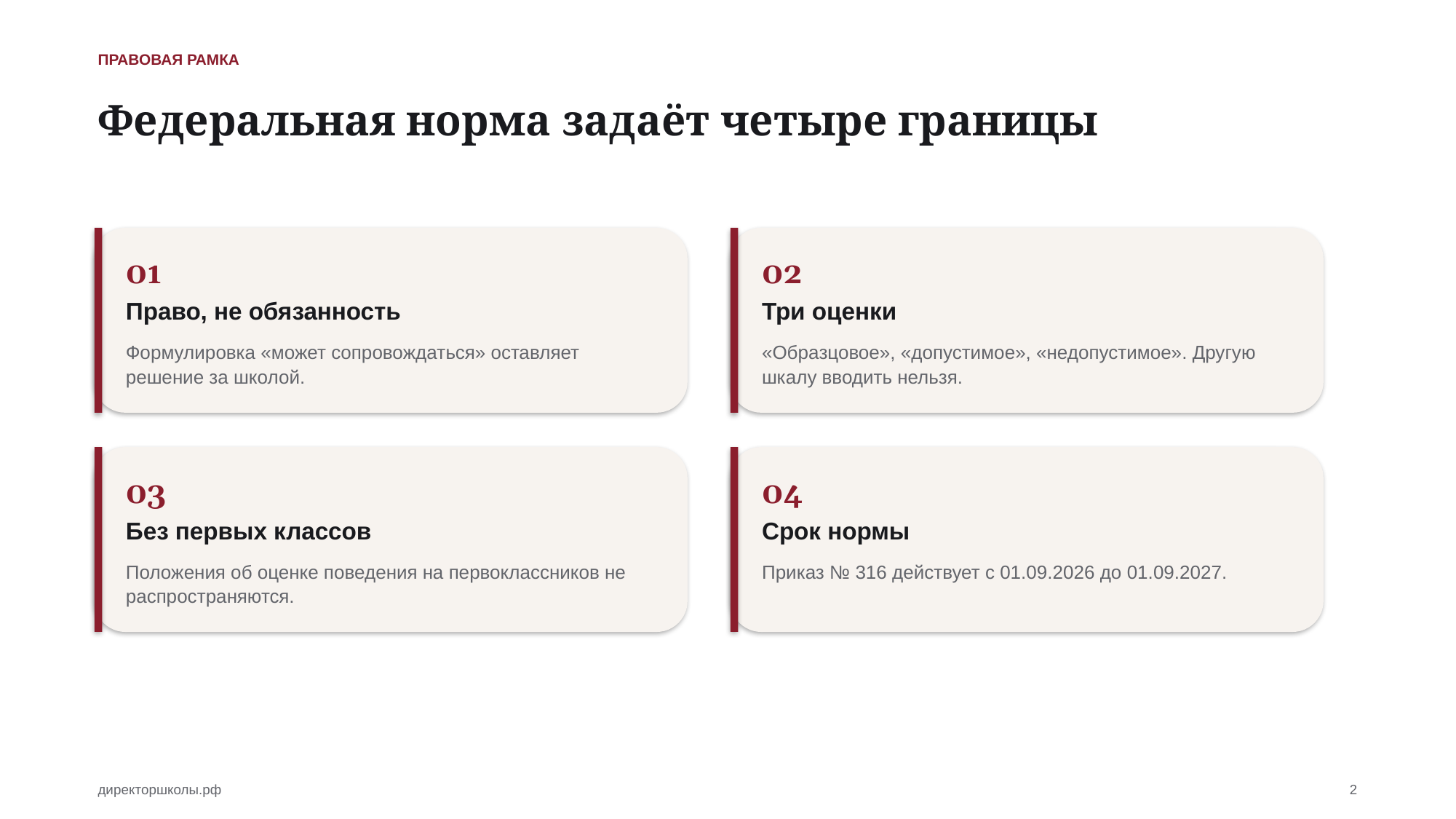

ПРАВОВАЯ РАМКА
Федеральная норма задаёт четыре границы

01
02
Право, не обязанность
Три оценки
Формулировка «может сопровождаться» оставляет решение за школой.
«Образцовое», «допустимое», «недопустимое». Другую шкалу вводить нельзя.

03
04
Без первых классов
Срок нормы
Положения об оценке поведения на первоклассников не распространяются.
Приказ № 316 действует с 01.09.2026 до 01.09.2027.
директоршколы.рф
2